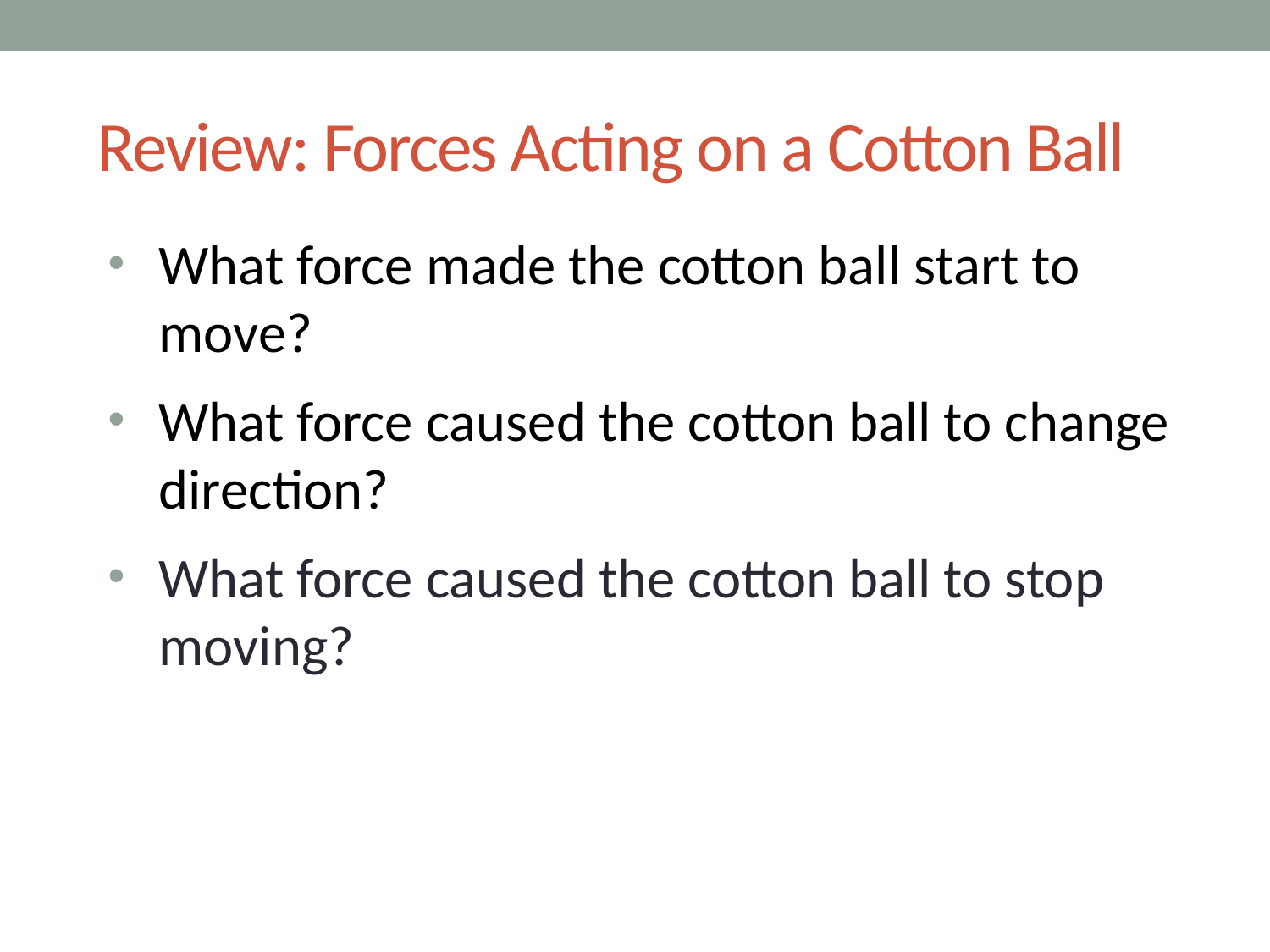

# Review: Forces Acting on a Cotton Ball
What force made the cotton ball start to move?
What force caused the cotton ball to change direction?
What force caused the cotton ball to stop moving?